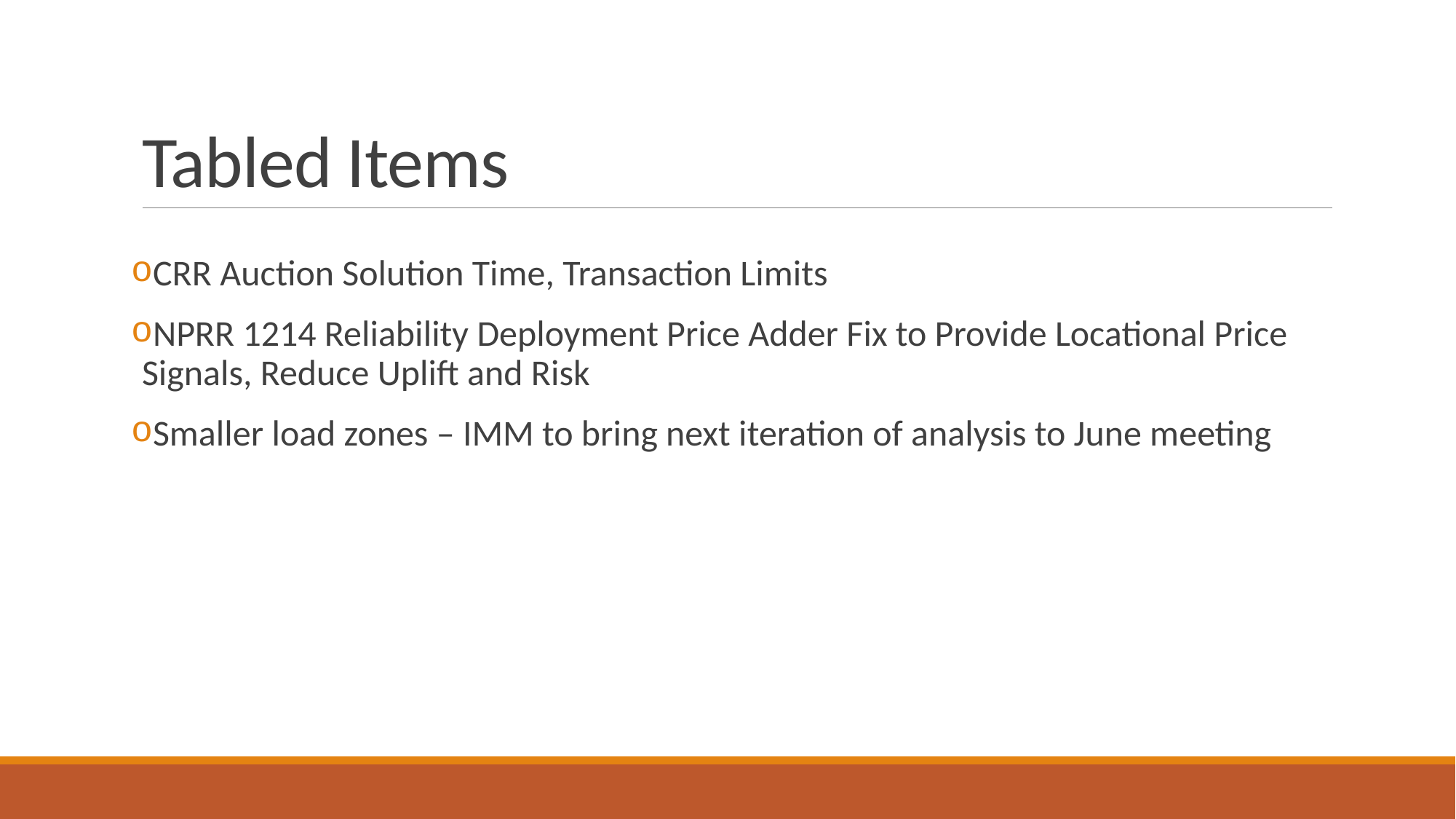

# Tabled Items
CRR Auction Solution Time, Transaction Limits
NPRR 1214 Reliability Deployment Price Adder Fix to Provide Locational Price Signals, Reduce Uplift and Risk
Smaller load zones – IMM to bring next iteration of analysis to June meeting